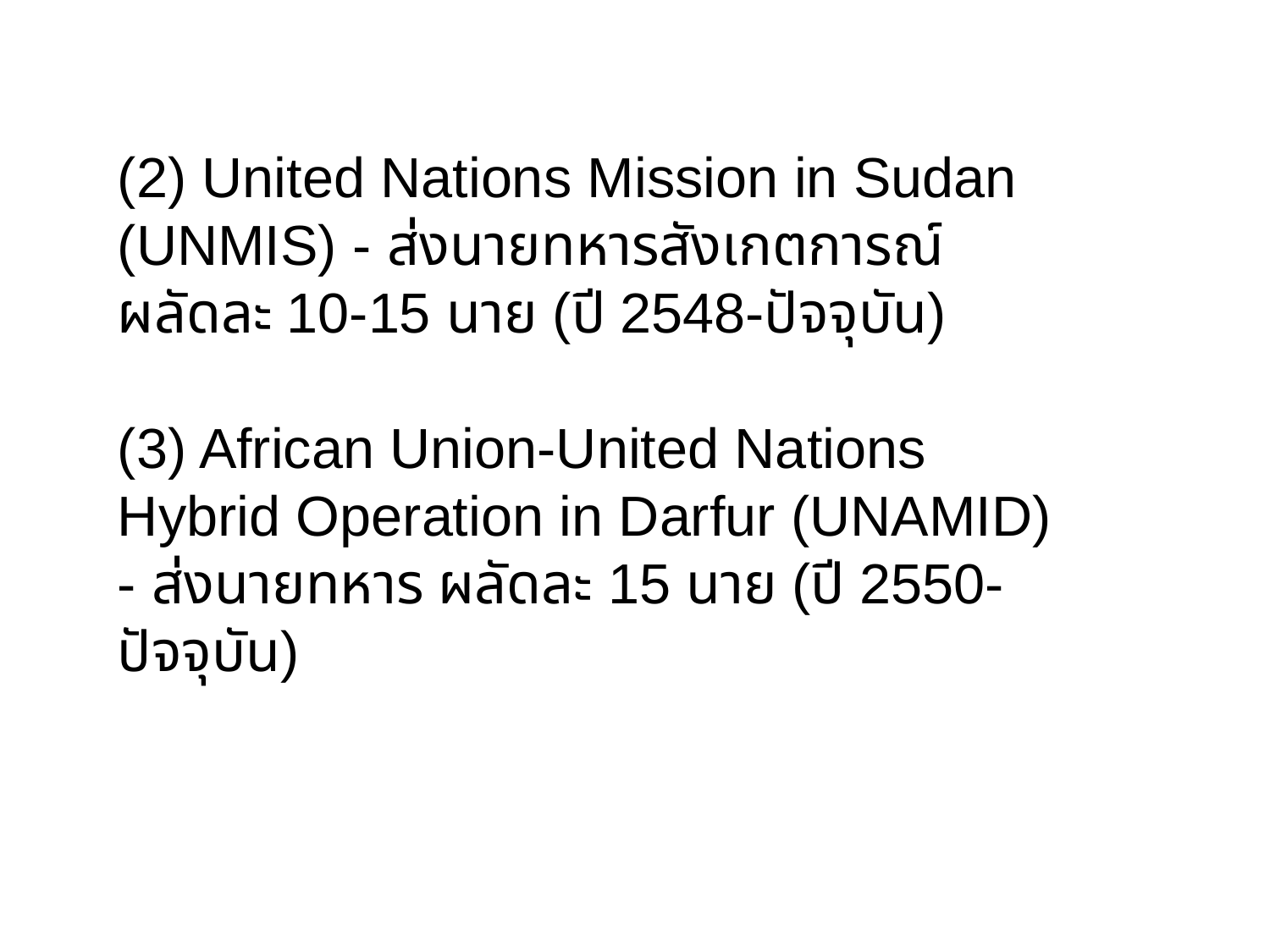

(2) United Nations Mission in Sudan (UNMIS) - ส่งนายทหารสังเกตการณ์ ผลัดละ 10-15 นาย (ปี 2548-ปัจจุบัน)

(3) African Union-United Nations Hybrid Operation in Darfur (UNAMID) - ส่งนายทหาร ผลัดละ 15 นาย (ปี 2550-ปัจจุบัน)